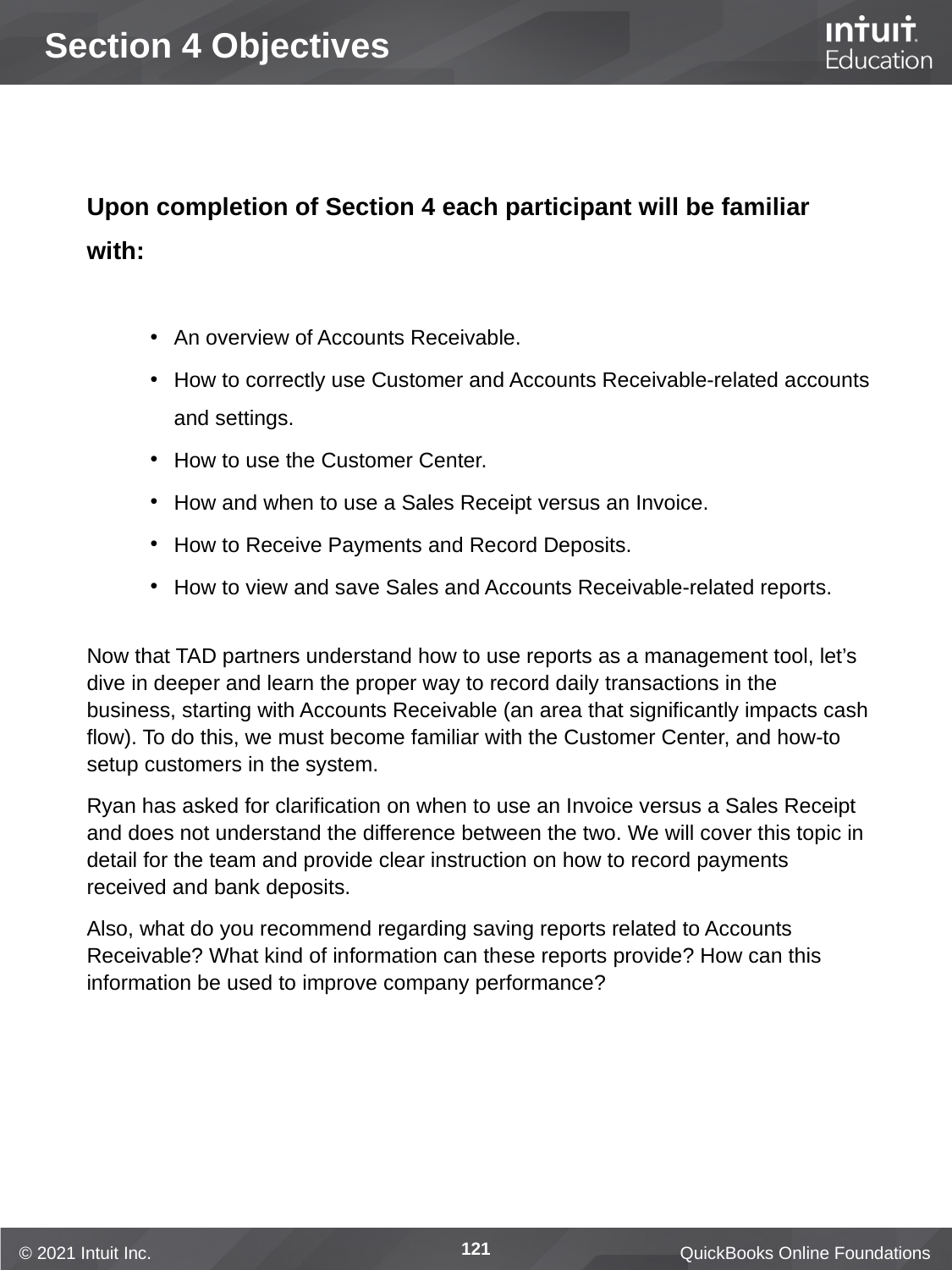

# Section 4 Objectives
Upon completion of Section 4 each participant will be familiar with:

An overview of Accounts Receivable.
How to correctly use Customer and Accounts Receivable-related accounts and settings.
How to use the Customer Center.
How and when to use a Sales Receipt versus an Invoice.
How to Receive Payments and Record Deposits.
How to view and save Sales and Accounts Receivable-related reports.

Now that TAD partners understand how to use reports as a management tool, let’s dive in deeper and learn the proper way to record daily transactions in the business, starting with Accounts Receivable (an area that significantly impacts cash flow). To do this, we must become familiar with the Customer Center, and how-to setup customers in the system.
Ryan has asked for clarification on when to use an Invoice versus a Sales Receipt and does not understand the difference between the two. We will cover this topic in detail for the team and provide clear instruction on how to record payments received and bank deposits.
Also, what do you recommend regarding saving reports related to Accounts Receivable? What kind of information can these reports provide? How can this information be used to improve company performance?

121